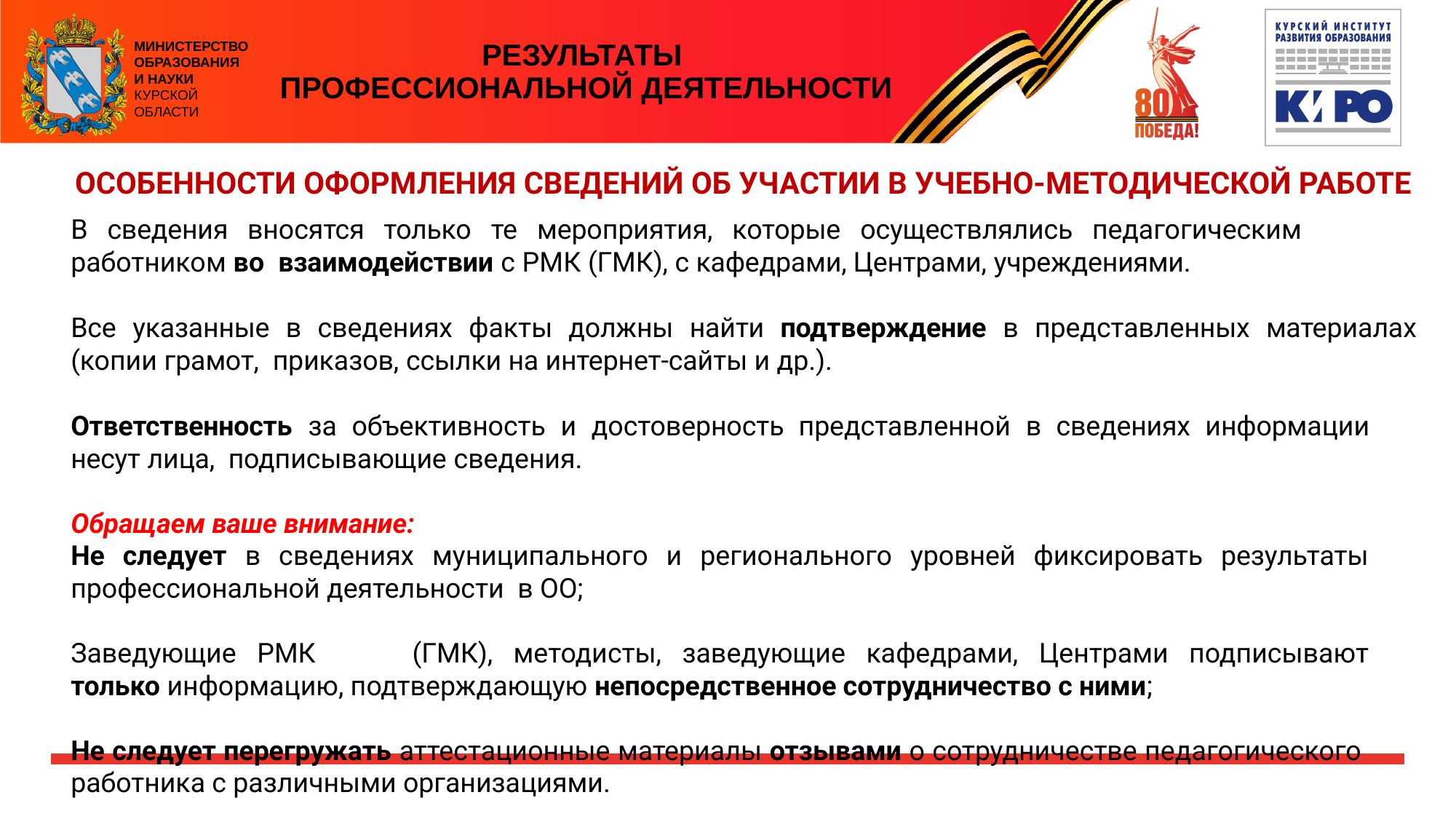

# РЕЗУЛЬТАТЫ ПРОФЕССИОНАЛЬНОЙ ДЕЯТЕЛЬНОСТИ
Особенности оформления сведений об участии в учебно-методической работе
В сведения вносятся только те мероприятия, которые осуществлялись педагогическим работником во  взаимодействии с РМК (ГМК), с кафедрами, Центрами, учреждениями.

Все указанные в сведениях факты должны найти подтверждение в представленных материалах (копии грамот,  приказов, ссылки на интернет-сайты и др.).

Ответственность за объективность и достоверность представленной в сведениях информации несут лица,  подписывающие сведения.

Обращаем ваше внимание:
Не следует в сведениях муниципального и регионального уровней фиксировать результаты профессиональной деятельности  в ОО;

Заведующие РМК	(ГМК), методисты, заведующие кафедрами, Центрами подписывают только информацию, подтверждающую непосредственное сотрудничество с ними;

Не следует перегружать аттестационные материалы отзывами о сотрудничестве педагогического  работника с различными организациями.